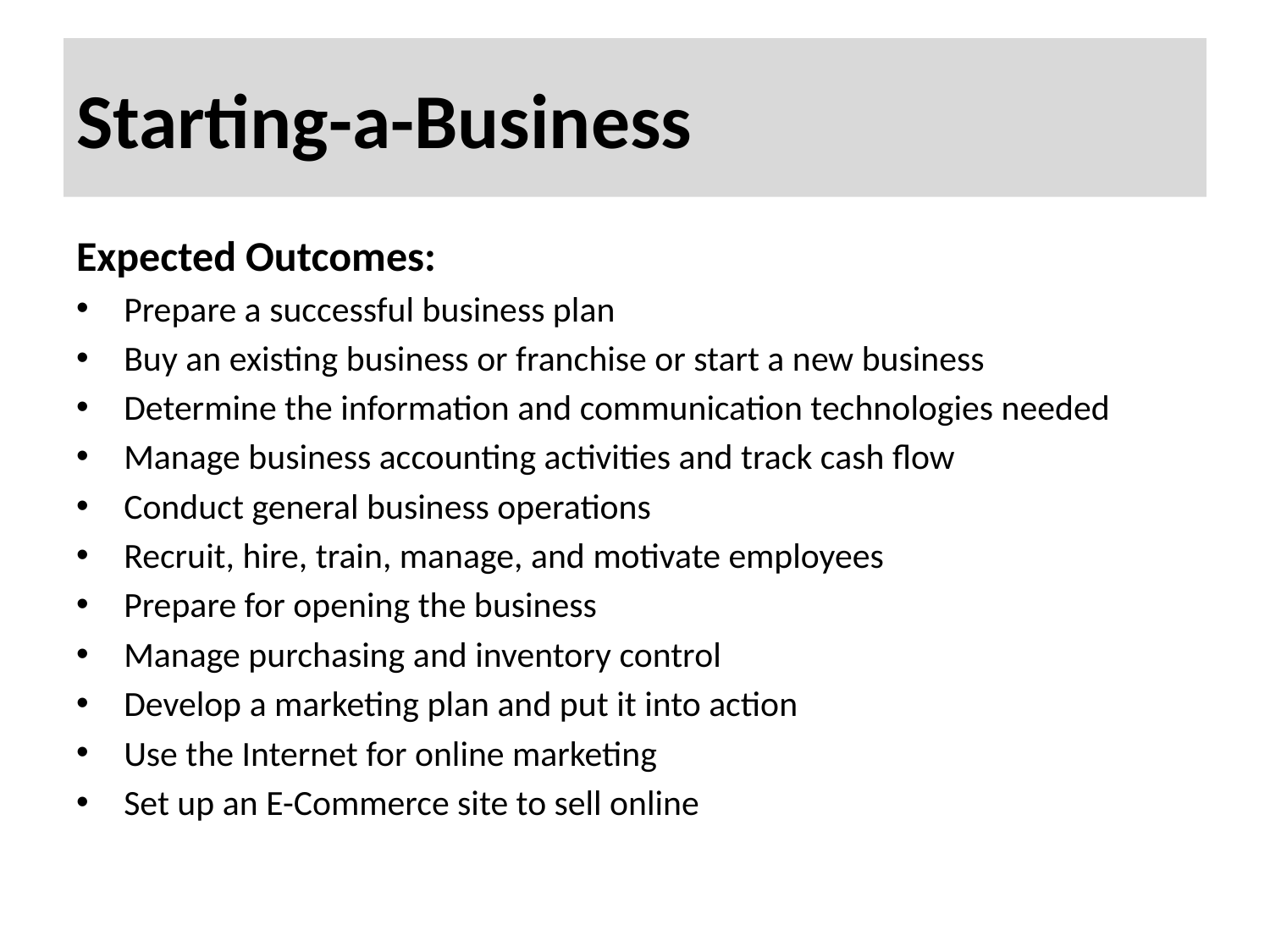

# Starting-a-Business
Expected Outcomes:
Prepare a successful business plan
Buy an existing business or franchise or start a new business
Determine the information and communication technologies needed
Manage business accounting activities and track cash flow
Conduct general business operations
Recruit, hire, train, manage, and motivate employees
Prepare for opening the business
Manage purchasing and inventory control
Develop a marketing plan and put it into action
Use the Internet for online marketing
Set up an E-Commerce site to sell online